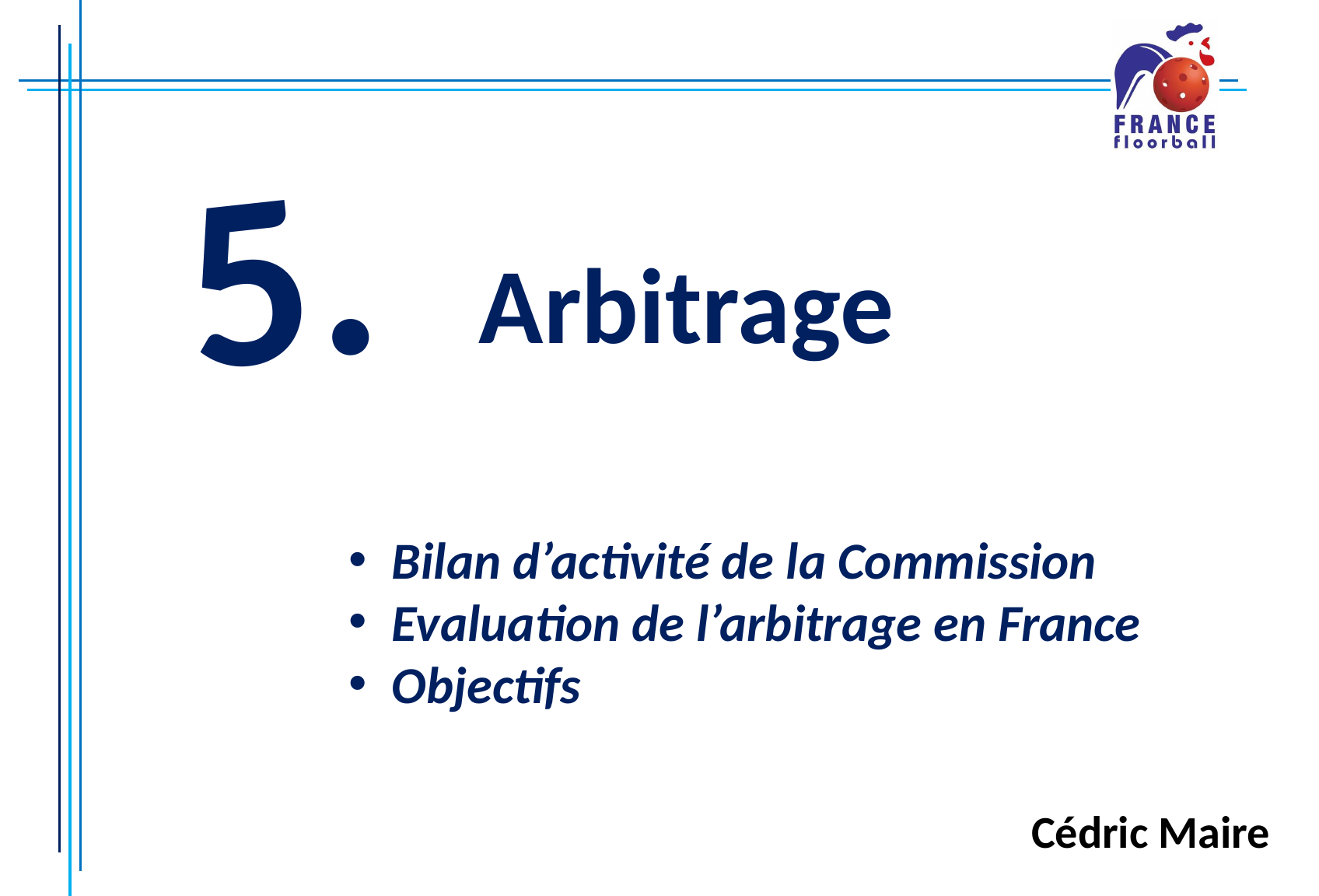

5.
# Arbitrage
Bilan d’activité de la Commission
Evaluation de l’arbitrage en France
Objectifs
Cédric Maire